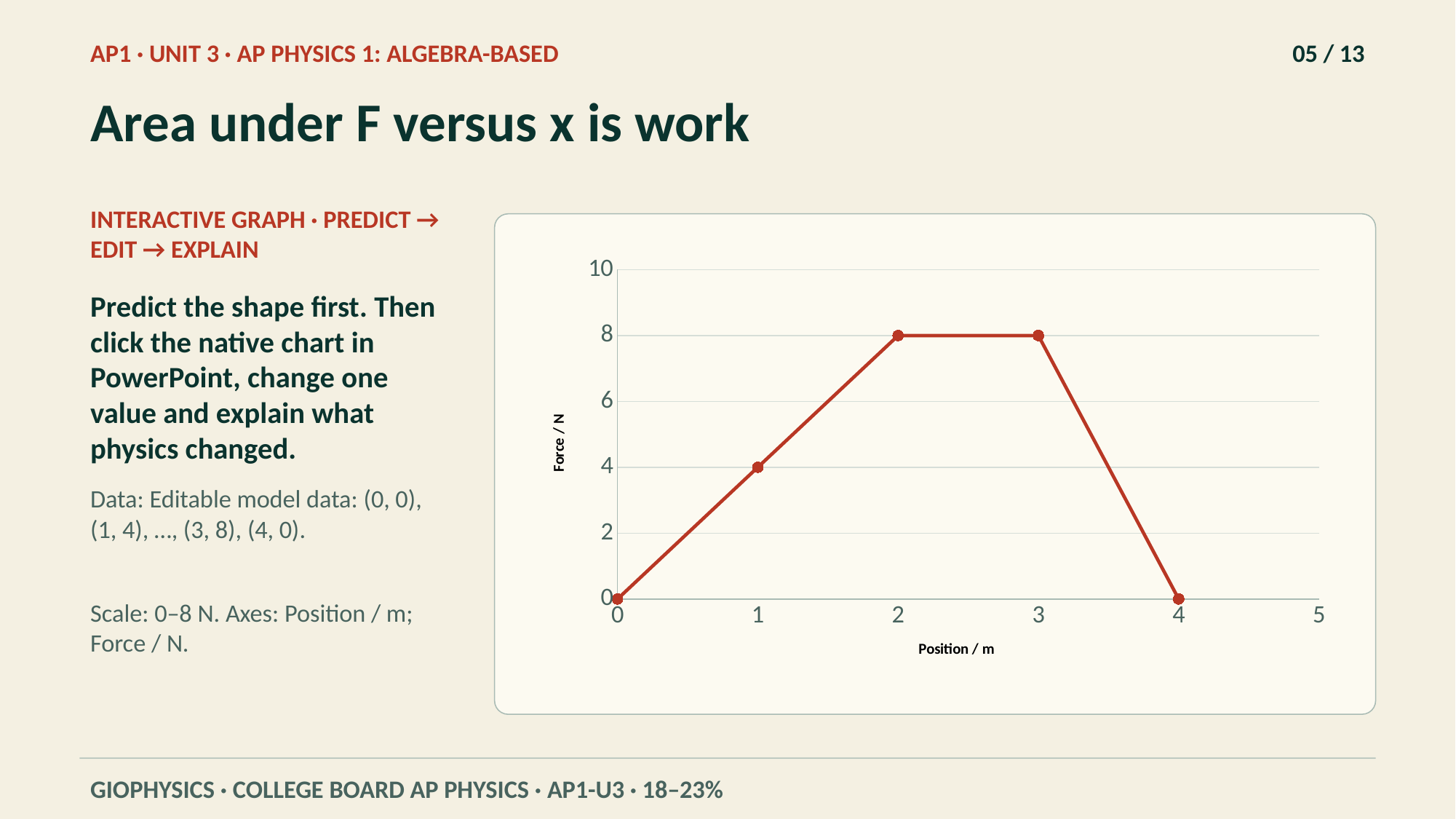

AP1 · UNIT 3 · AP PHYSICS 1: ALGEBRA-BASED
05 / 13
Area under F versus x is work
INTERACTIVE GRAPH · PREDICT → EDIT → EXPLAIN

### Chart

| Category |  |
|---|---|
Predict the shape first. Then click the native chart in PowerPoint, change one value and explain what physics changed.
Data: Editable model data: (0, 0), (1, 4), …, (3, 8), (4, 0).
Scale: 0–8 N. Axes: Position / m; Force / N.

GIOPHYSICS · COLLEGE BOARD AP PHYSICS · AP1-U3 · 18–23%